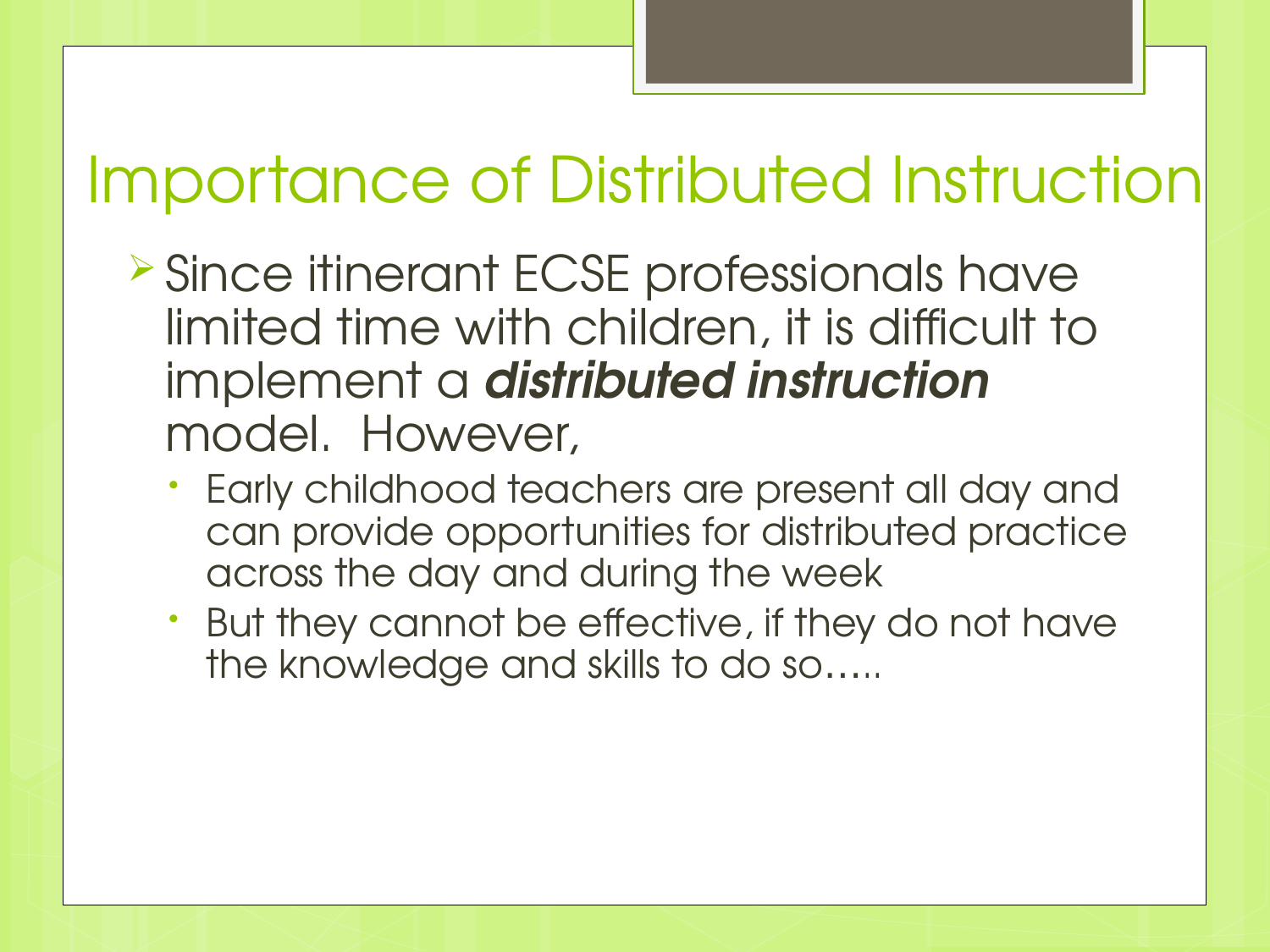

# Importance of Distributed Instruction
Since itinerant ECSE professionals have limited time with children, it is difficult to implement a distributed instruction model.  However,
Early childhood teachers are present all day and can provide opportunities for distributed practice across the day and during the week
But they cannot be effective, if they do not have the knowledge and skills to do so…..